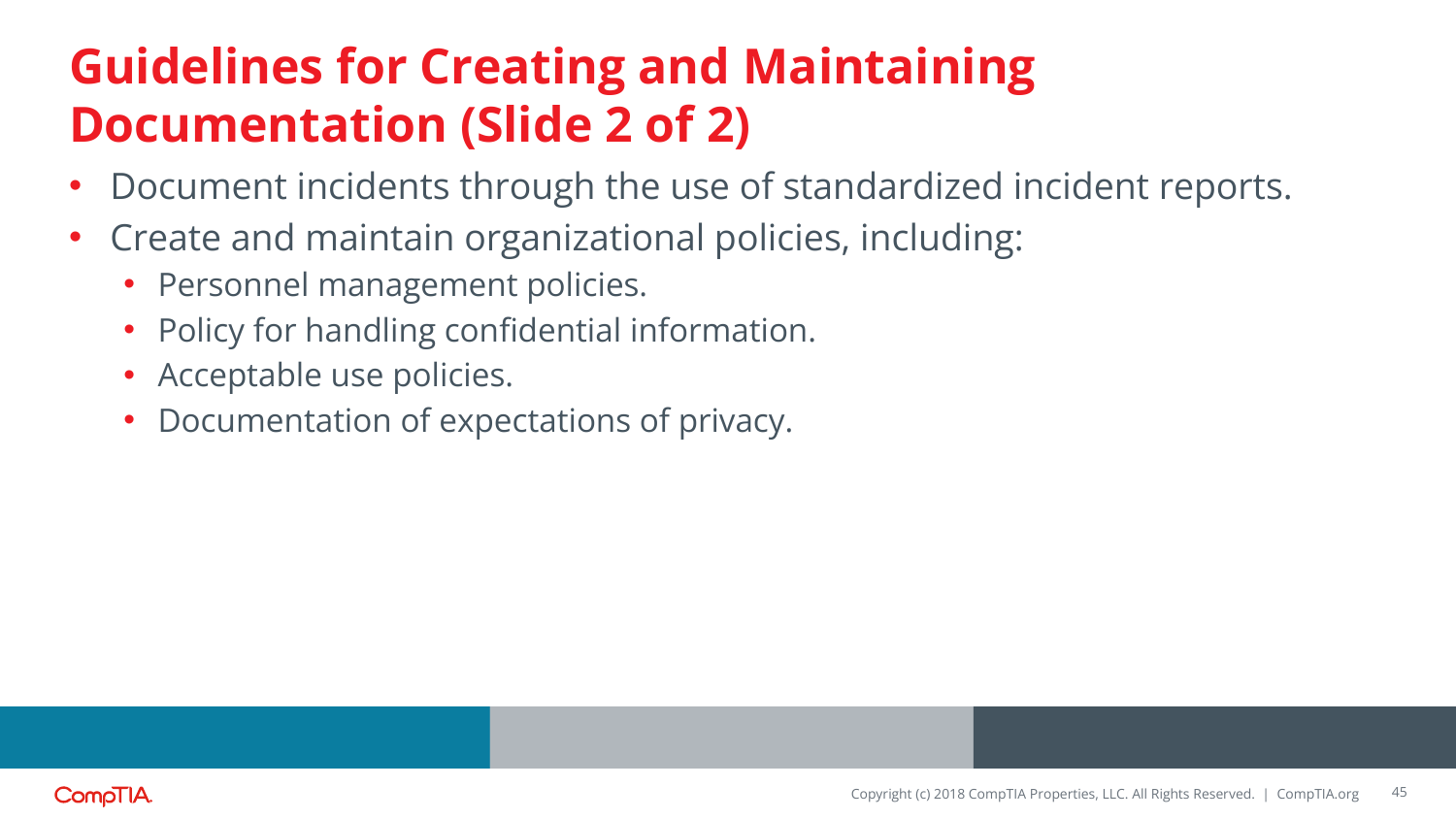

# Guidelines for Creating and Maintaining Documentation (Slide 2 of 2)
Document incidents through the use of standardized incident reports.
Create and maintain organizational policies, including:
Personnel management policies.
Policy for handling confidential information.
Acceptable use policies.
Documentation of expectations of privacy.

45